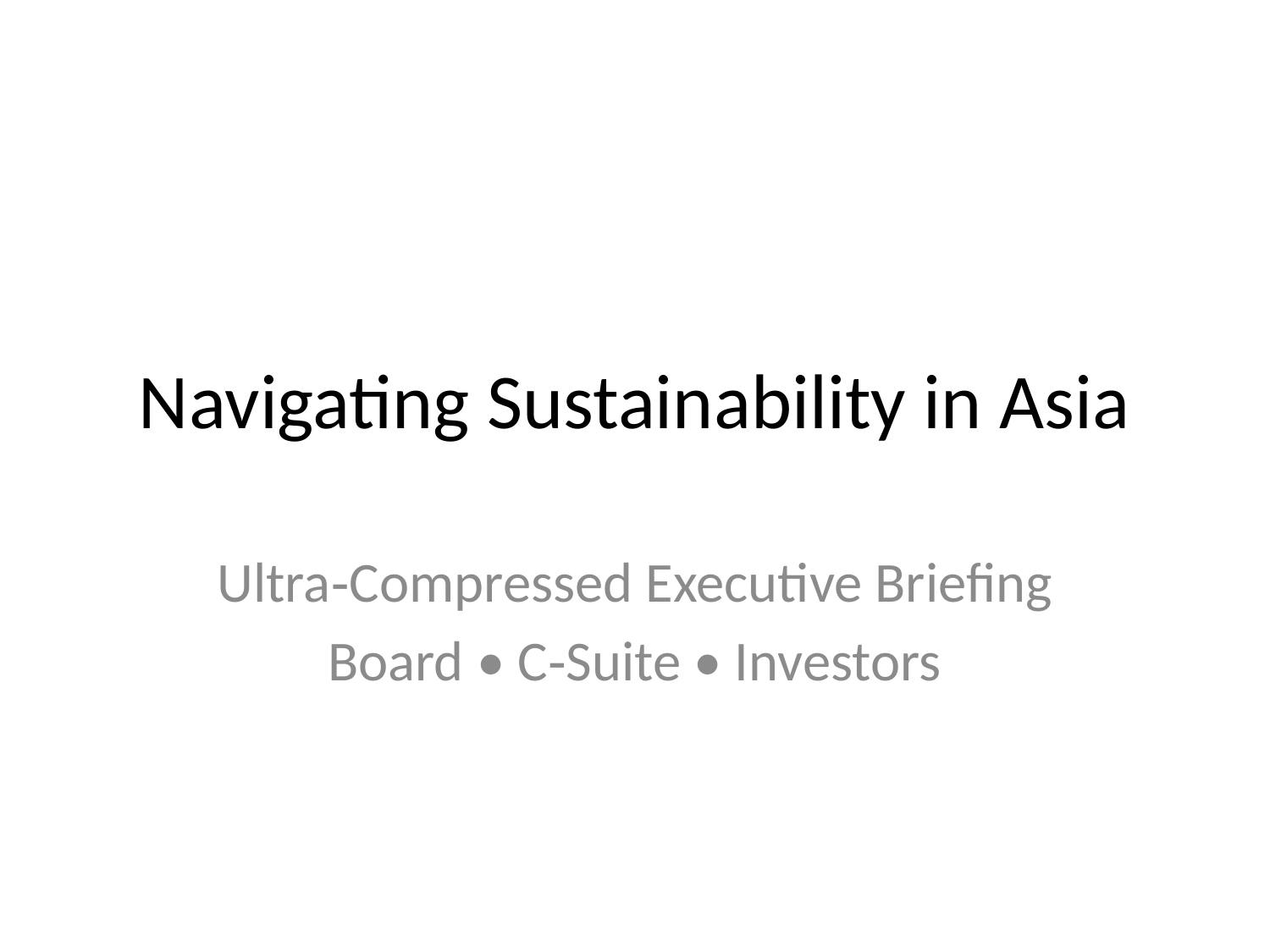

# Navigating Sustainability in Asia
Ultra‑Compressed Executive Briefing
Board • C‑Suite • Investors